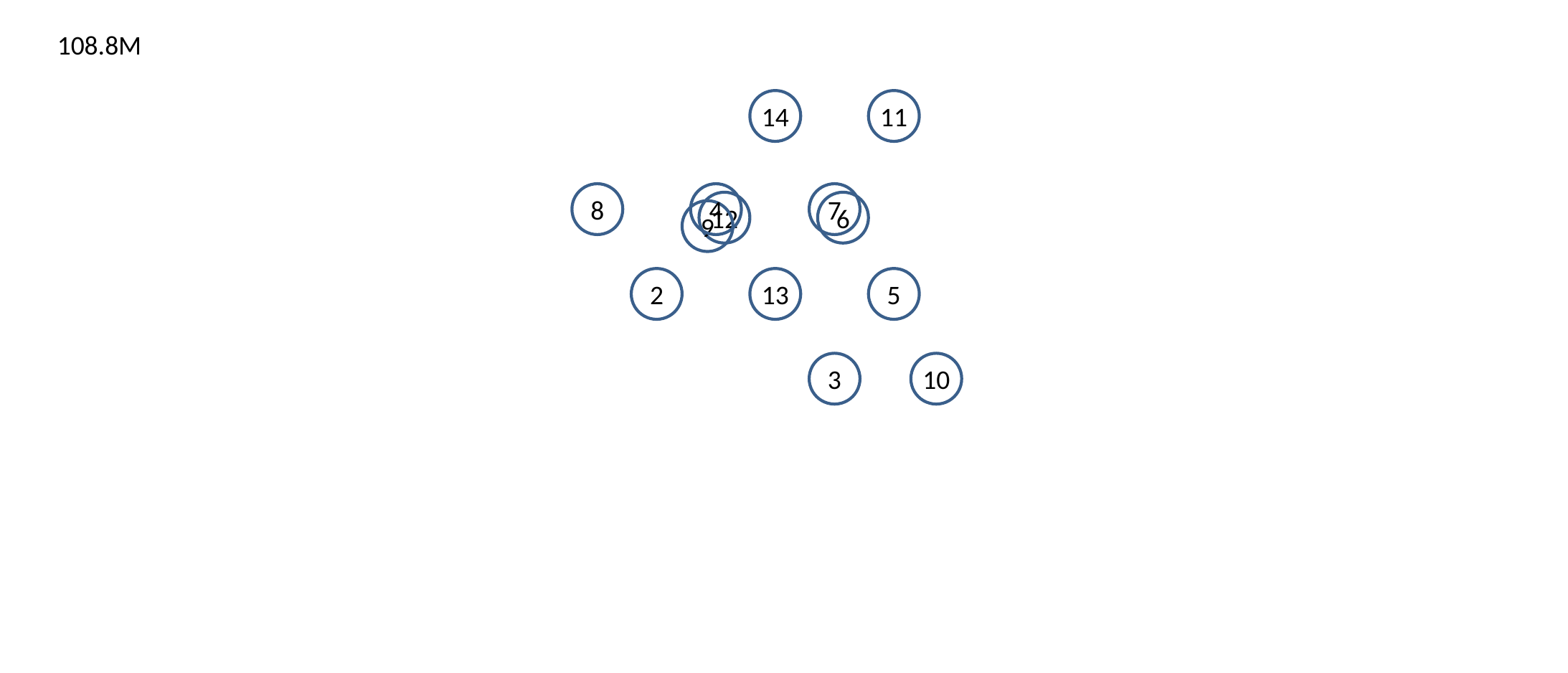

108.8M
14
11
8
4
7
12
6
9
2
13
5
3
10